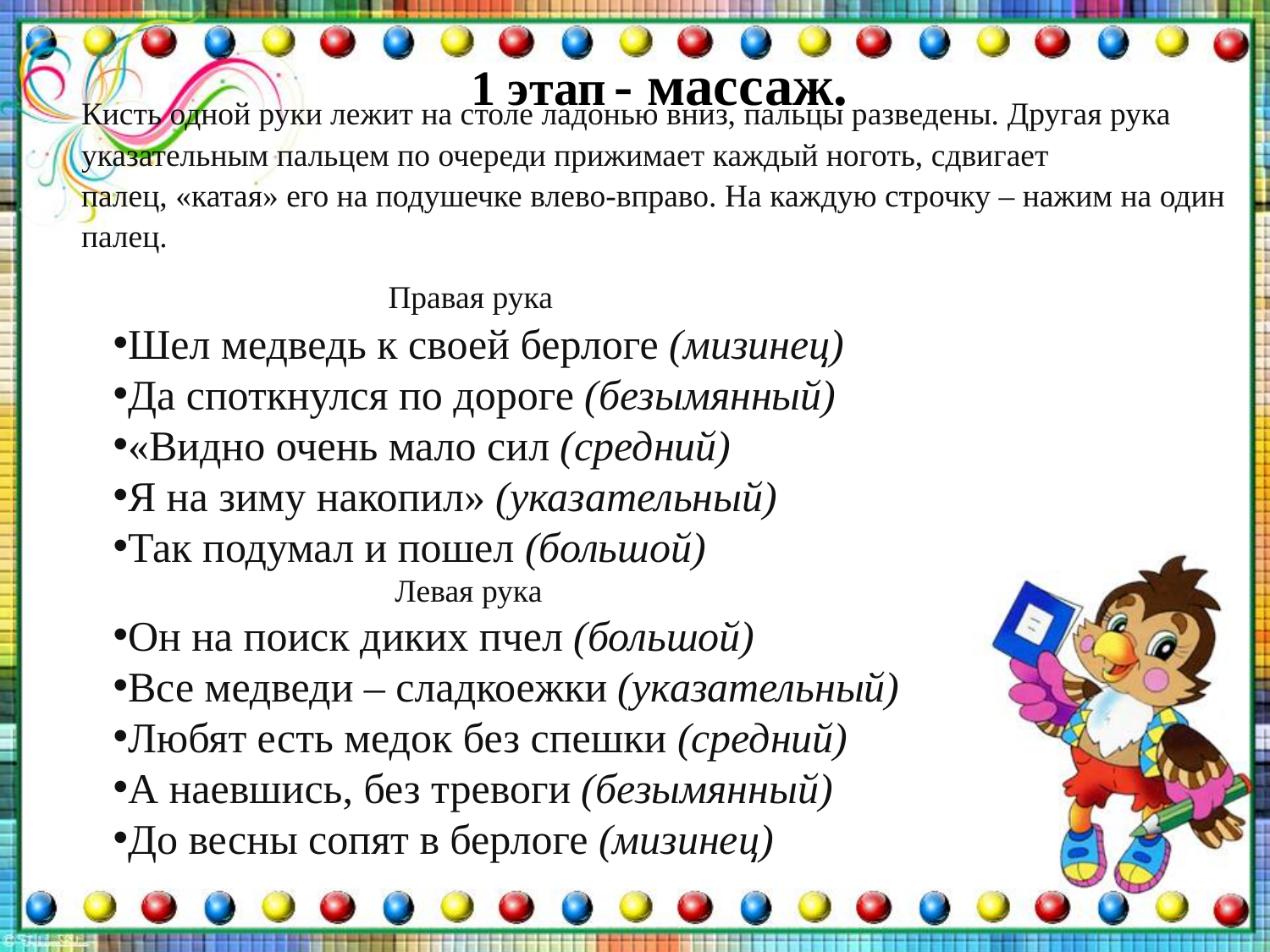

# 1 этап - массаж.
Кисть одной руки лежит на столе ладонью вниз, пальцы разведены. Другая рука указательным пальцем по очереди прижимает каждый ноготь, сдвигает палец, «катая» его на подушечке влево-вправо. На каждую строчку – нажим на один палец.
                             Правая рука
Шел медведь к своей берлоге (мизинец)
Да споткнулся по дороге (безымянный)
«Видно очень мало сил (средний)
Я на зиму накопил» (указательный)
Так подумал и пошел (большой)
                                       Левая рука
Он на поиск диких пчел (большой)
Все медведи – сладкоежки (указательный)
Любят есть медок без спешки (средний)
А наевшись, без тревоги (безымянный)
До весны сопят в берлоге (мизинец)